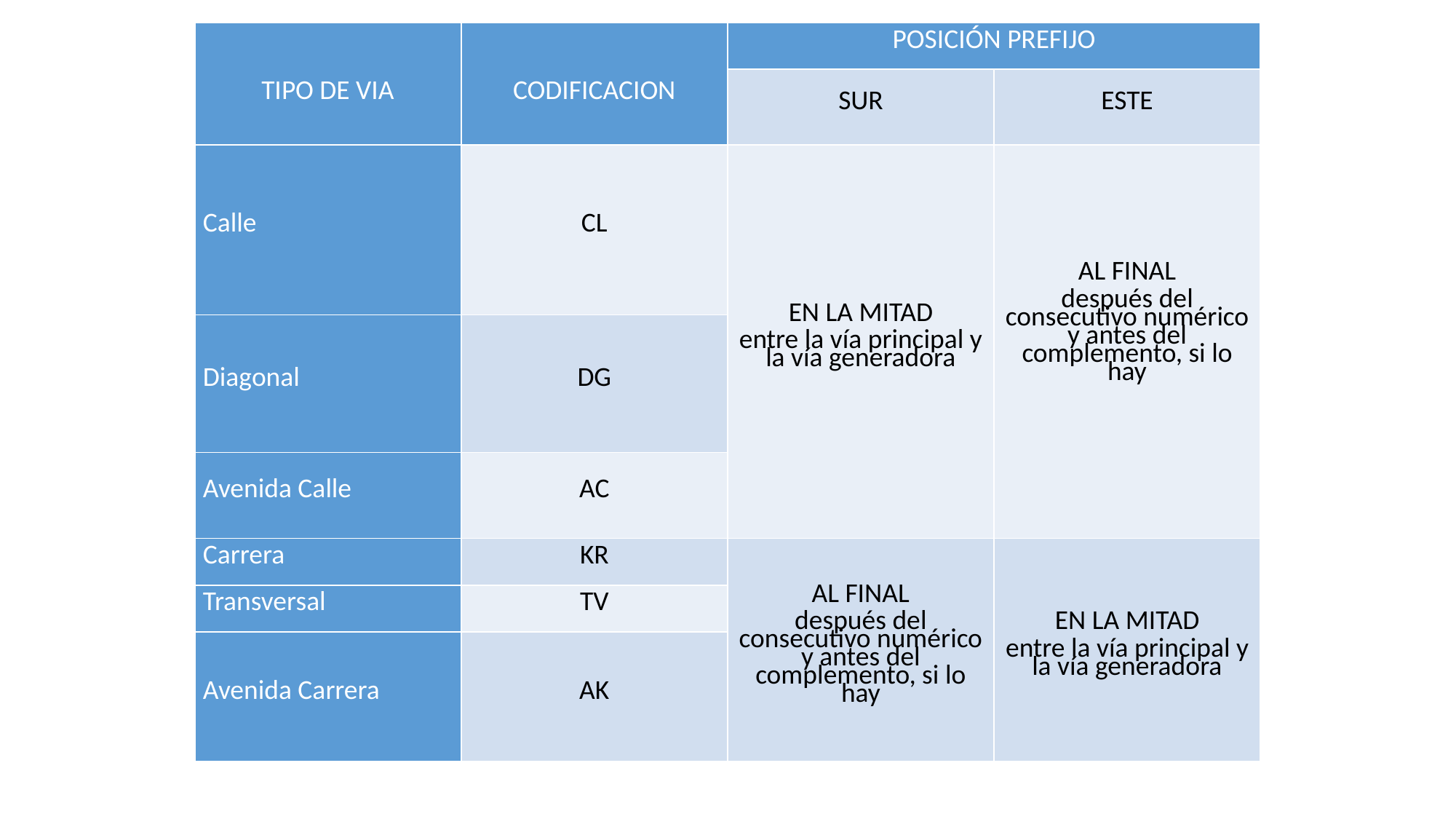

| TIPO DE VIA | CODIFICACION | POSICIÓN PREFIJO |  |
| --- | --- | --- | --- |
|  |  | SUR | ESTE |
| Calle | CL | EN LA MITAD entre la vía principal y la vía generadora | AL FINAL después del consecutivo numérico y antes del complemento, si lo hay |
| Diagonal | DG |  |  |
| Avenida Calle | AC |  |  |
| Carrera | KR | AL FINAL después del consecutivo numérico y antes del complemento, si lo hay | EN LA MITAD entre la vía principal y la vía generadora |
| Transversal | TV |  |  |
| Avenida Carrera | AK |  |  |